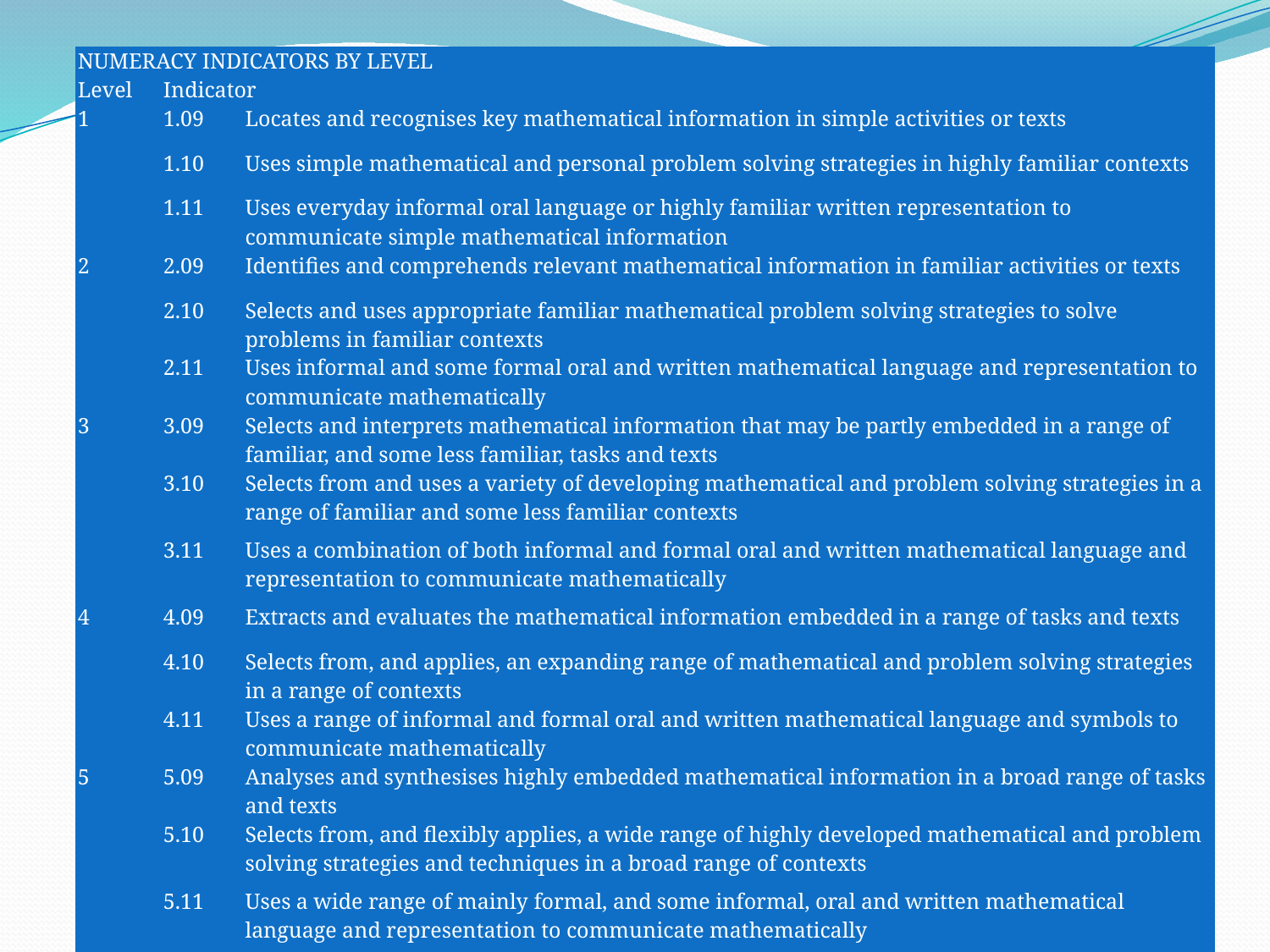

| NUMERACY INDICATORS BY LEVEL |  |  |
| --- | --- | --- |
| Level | Indicator |  |
| 1 | 1.09 | Locates and recognises key mathematical information in simple activities or texts |
|  | 1.10 | Uses simple mathematical and personal problem solving strategies in highly familiar contexts |
|  | 1.11 | Uses everyday informal oral language or highly familiar written representation to communicate simple mathematical information |
| 2 | 2.09 | Identifies and comprehends relevant mathematical information in familiar activities or texts |
|  | 2.10 | Selects and uses appropriate familiar mathematical problem solving strategies to solve problems in familiar contexts |
|  | 2.11 | Uses informal and some formal oral and written mathematical language and representation to communicate mathematically |
| 3 | 3.09 | Selects and interprets mathematical information that may be partly embedded in a range of familiar, and some less familiar, tasks and texts |
|  | 3.10 | Selects from and uses a variety of developing mathematical and problem solving strategies in a range of familiar and some less familiar contexts |
|  | 3.11 | Uses a combination of both informal and formal oral and written mathematical language and representation to communicate mathematically |
| 4 | 4.09 | Extracts and evaluates the mathematical information embedded in a range of tasks and texts |
|  | 4.10 | Selects from, and applies, an expanding range of mathematical and problem solving strategies in a range of contexts |
|  | 4.11 | Uses a range of informal and formal oral and written mathematical language and symbols to communicate mathematically |
| 5 | 5.09 | Analyses and synthesises highly embedded mathematical information in a broad range of tasks and texts |
|  | 5.10 | Selects from, and flexibly applies, a wide range of highly developed mathematical and problem solving strategies and techniques in a broad range of contexts |
|  | 5.11 | Uses a wide range of mainly formal, and some informal, oral and written mathematical language and representation to communicate mathematically |